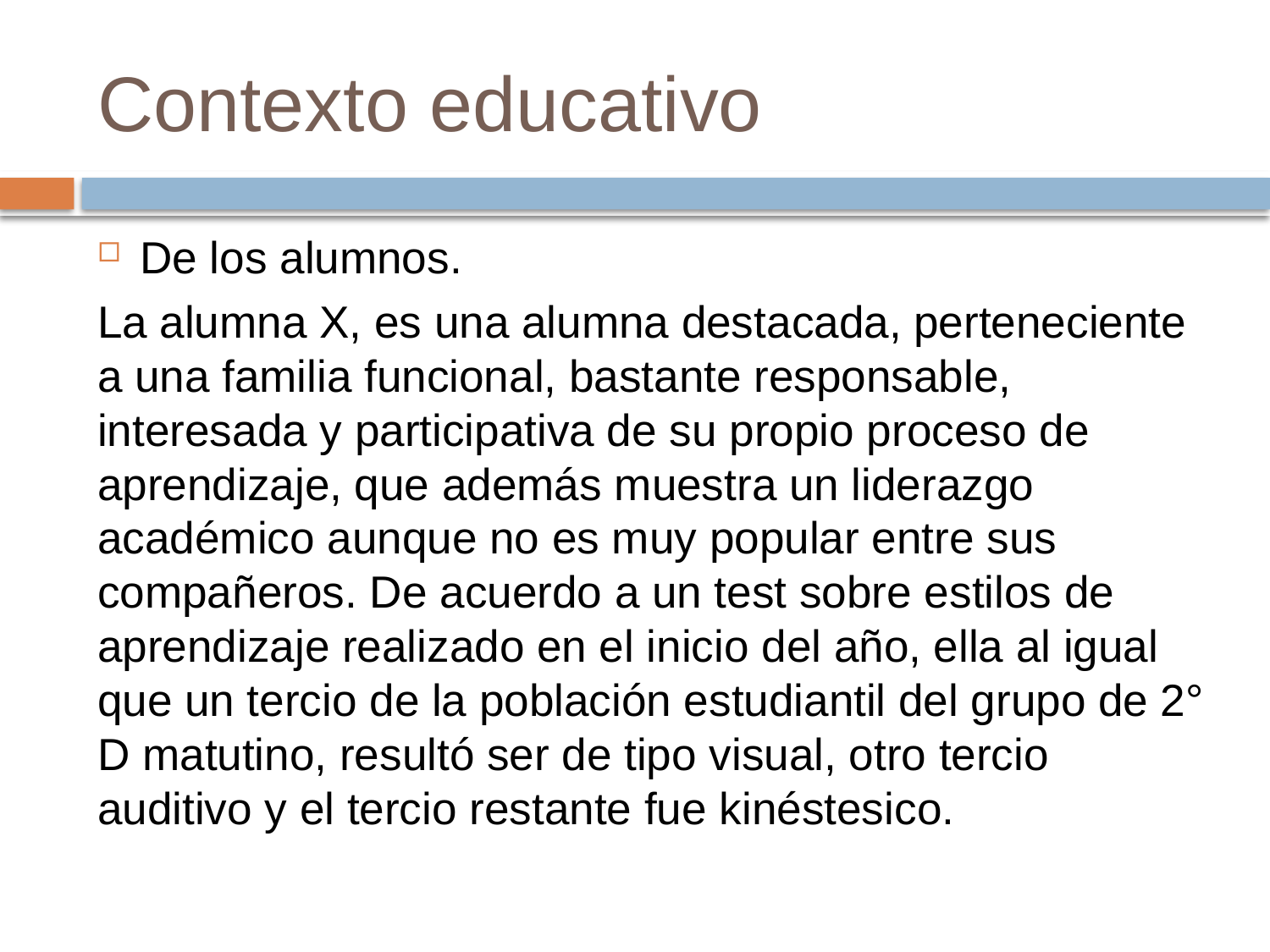

# Contexto educativo
De los alumnos.
La alumna X, es una alumna destacada, perteneciente a una familia funcional, bastante responsable, interesada y participativa de su propio proceso de aprendizaje, que además muestra un liderazgo académico aunque no es muy popular entre sus compañeros. De acuerdo a un test sobre estilos de aprendizaje realizado en el inicio del año, ella al igual que un tercio de la población estudiantil del grupo de 2° D matutino, resultó ser de tipo visual, otro tercio auditivo y el tercio restante fue kinéstesico.